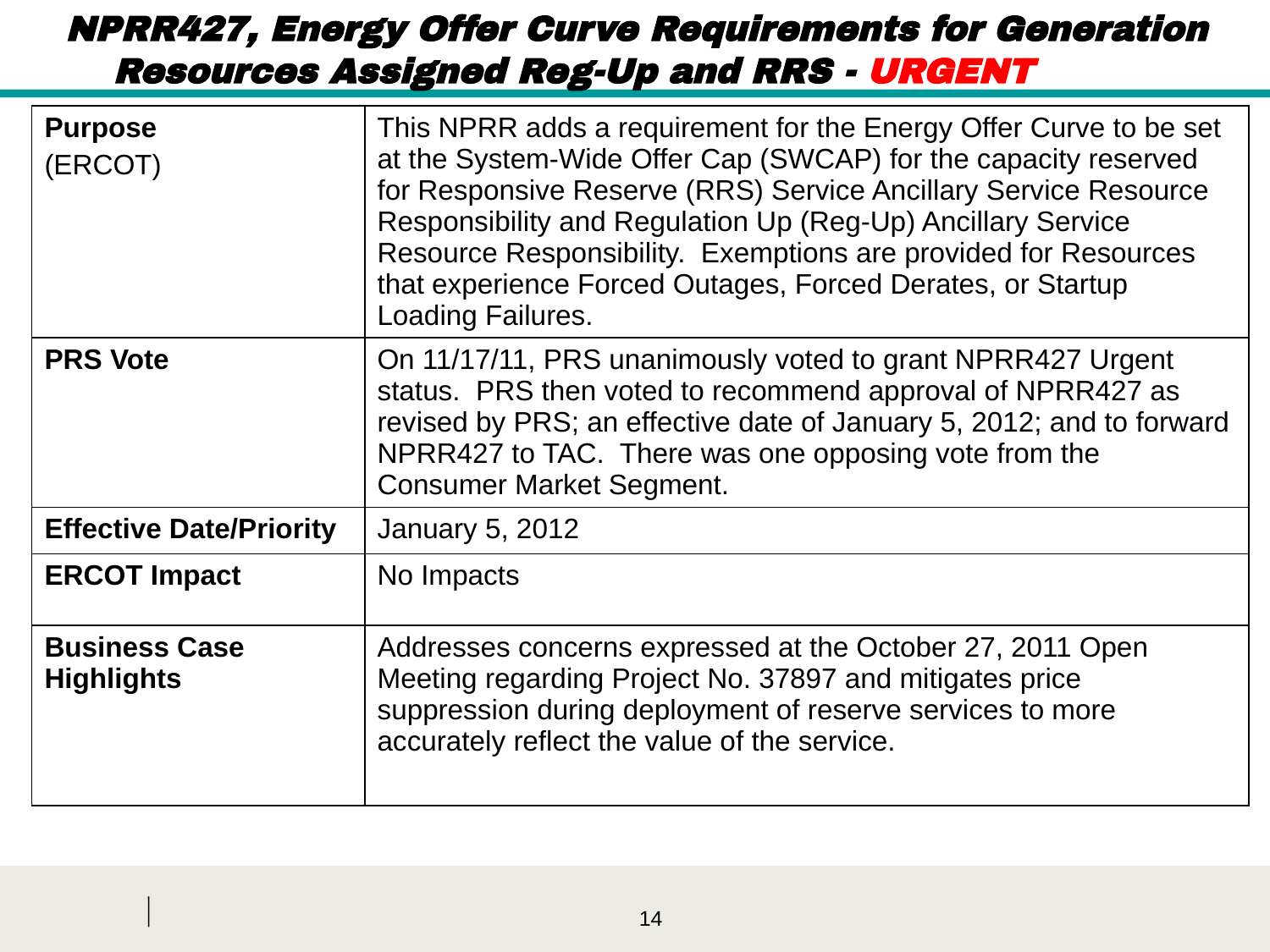

NPRR427, Energy Offer Curve Requirements for Generation Resources Assigned Reg-Up and RRS - URGENT
| Purpose (ERCOT) | This NPRR adds a requirement for the Energy Offer Curve to be set at the System-Wide Offer Cap (SWCAP) for the capacity reserved for Responsive Reserve (RRS) Service Ancillary Service Resource Responsibility and Regulation Up (Reg-Up) Ancillary Service Resource Responsibility. Exemptions are provided for Resources that experience Forced Outages, Forced Derates, or Startup Loading Failures. |
| --- | --- |
| PRS Vote | On 11/17/11, PRS unanimously voted to grant NPRR427 Urgent status. PRS then voted to recommend approval of NPRR427 as revised by PRS; an effective date of January 5, 2012; and to forward NPRR427 to TAC. There was one opposing vote from the Consumer Market Segment. |
| Effective Date/Priority | January 5, 2012 |
| ERCOT Impact | No Impacts |
| Business Case Highlights | Addresses concerns expressed at the October 27, 2011 Open Meeting regarding Project No. 37897 and mitigates price suppression during deployment of reserve services to more accurately reflect the value of the service. |